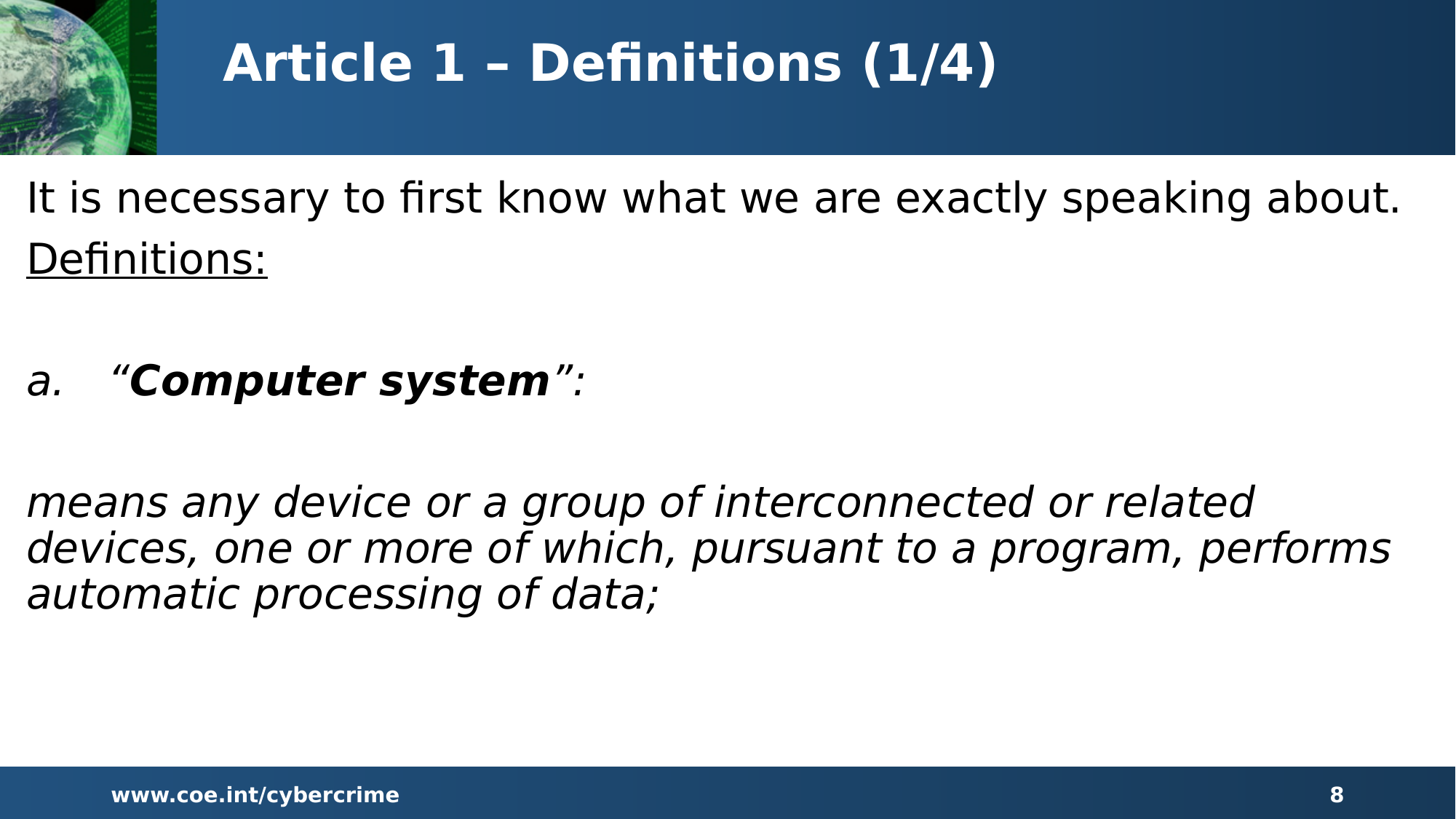

# Article 1 – Definitions (1/4)
It is necessary to first know what we are exactly speaking about.
Definitions:

“Computer system”:

means any device or a group of interconnected or related devices, one or more of which, pursuant to a program, performs automatic processing of data;
www.coe.int/cybercrime
8